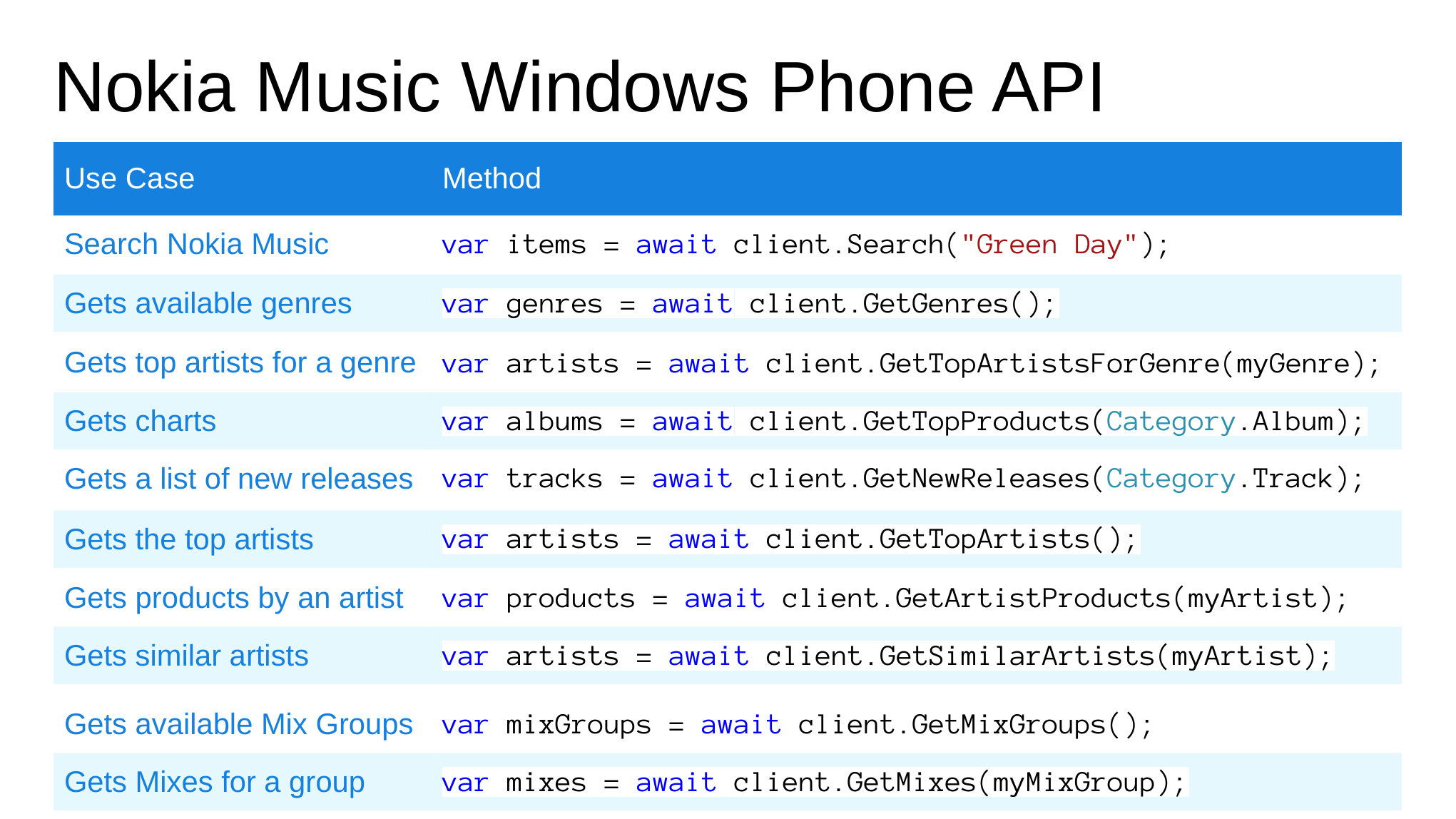

# Nokia Music Windows Phone API
| Use Case | Method |
| --- | --- |
| Search Nokia Music | var items = await client.Search("Green Day"); |
| Gets available genres | var genres = await client.GetGenres(); |
| --- | --- |
| Gets top artists for a genre | var artists = await client.GetTopArtistsForGenre(myGenre); |
| --- | --- |
| Gets charts | var albums = await client.GetTopProducts(Category.Album); |
| --- | --- |
| Gets a list of new releases | var tracks = await client.GetNewReleases(Category.Track); |
| Gets the top artists | var artists = await client.GetTopArtists(); |
| --- | --- |
| Gets products by an artist | var products = await client.GetArtistProducts(myArtist); |
| --- | --- |
| Gets similar artists | var artists = await client.GetSimilarArtists(myArtist); |
| Gets available Mix Groups | var mixGroups = await client.GetMixGroups(); |
| --- | --- |
| Gets Mixes for a group | var mixes = await client.GetMixes(myMixGroup); |